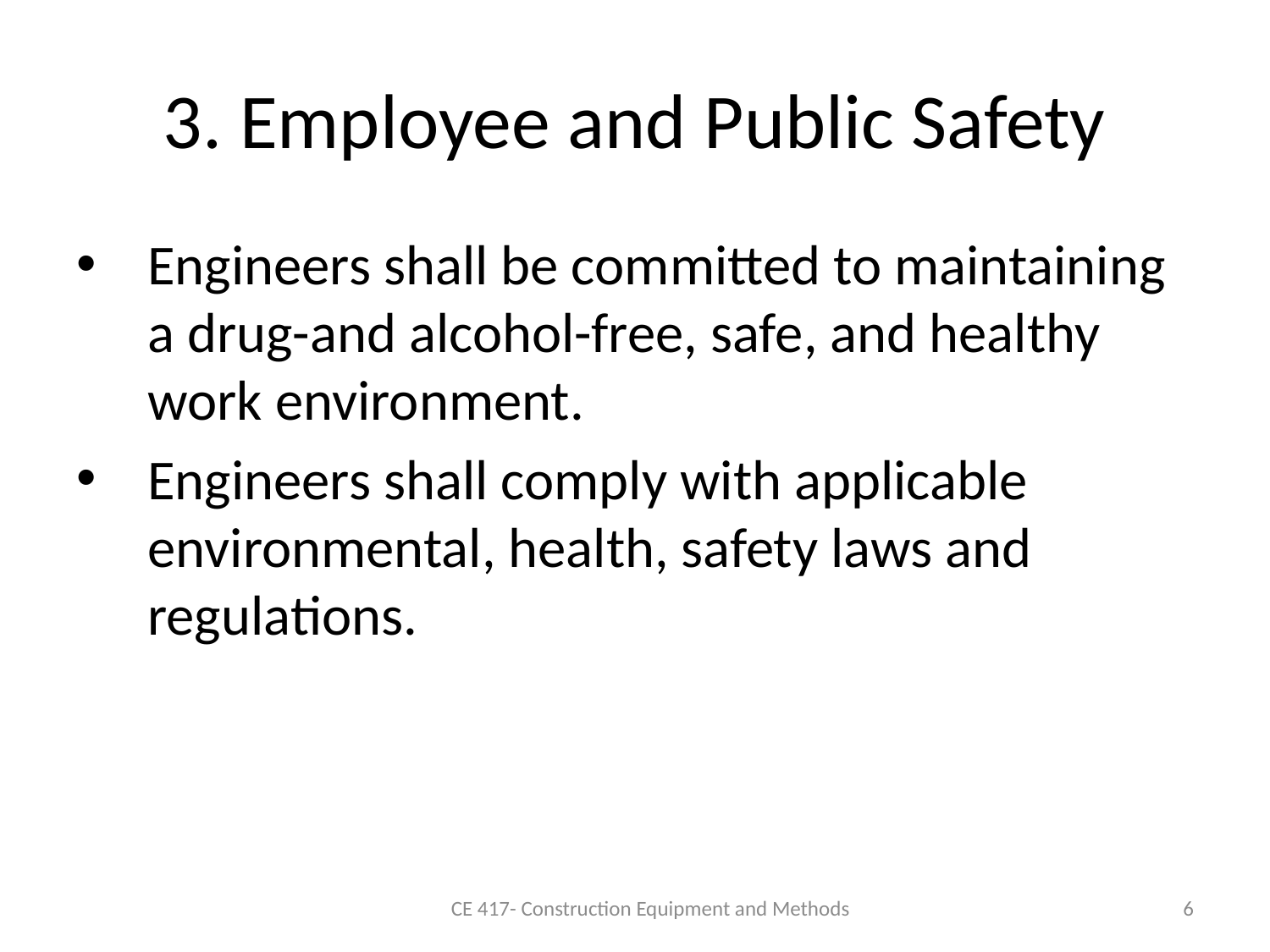

# 3. Employee and Public Safety
Engineers shall be committed to maintaining a drug-and alcohol-free, safe, and healthy work environment.
Engineers shall comply with applicable environmental, health, safety laws and regulations.
CE 417- Construction Equipment and Methods
6